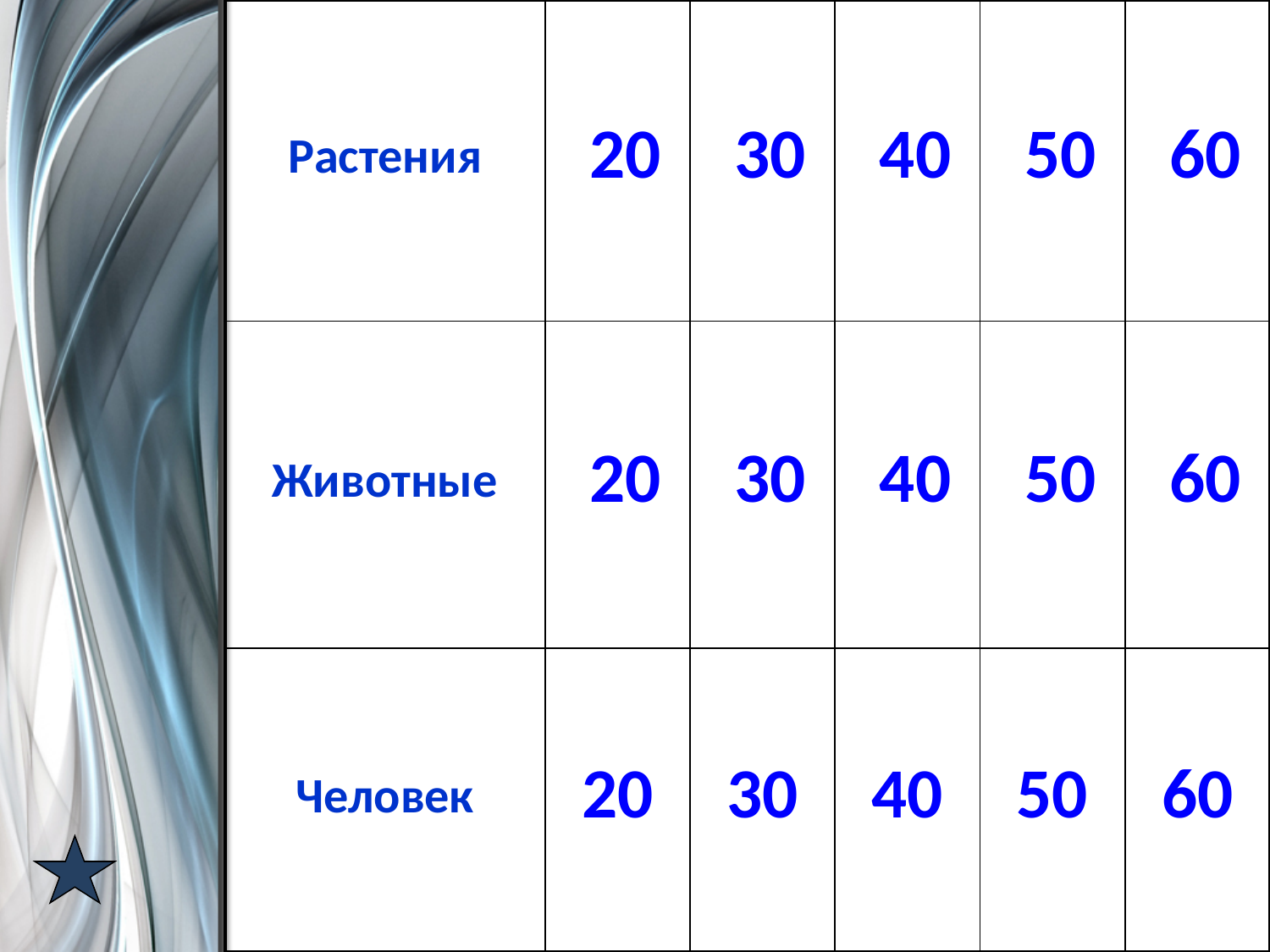

| Растения | 20 | 30 | 40 | 50 | 60 |
| --- | --- | --- | --- | --- | --- |
| Животные | 20 | 30 | 40 | 50 | 60 |
| Человек | 20 | 30 | 40 | 50 | 60 |